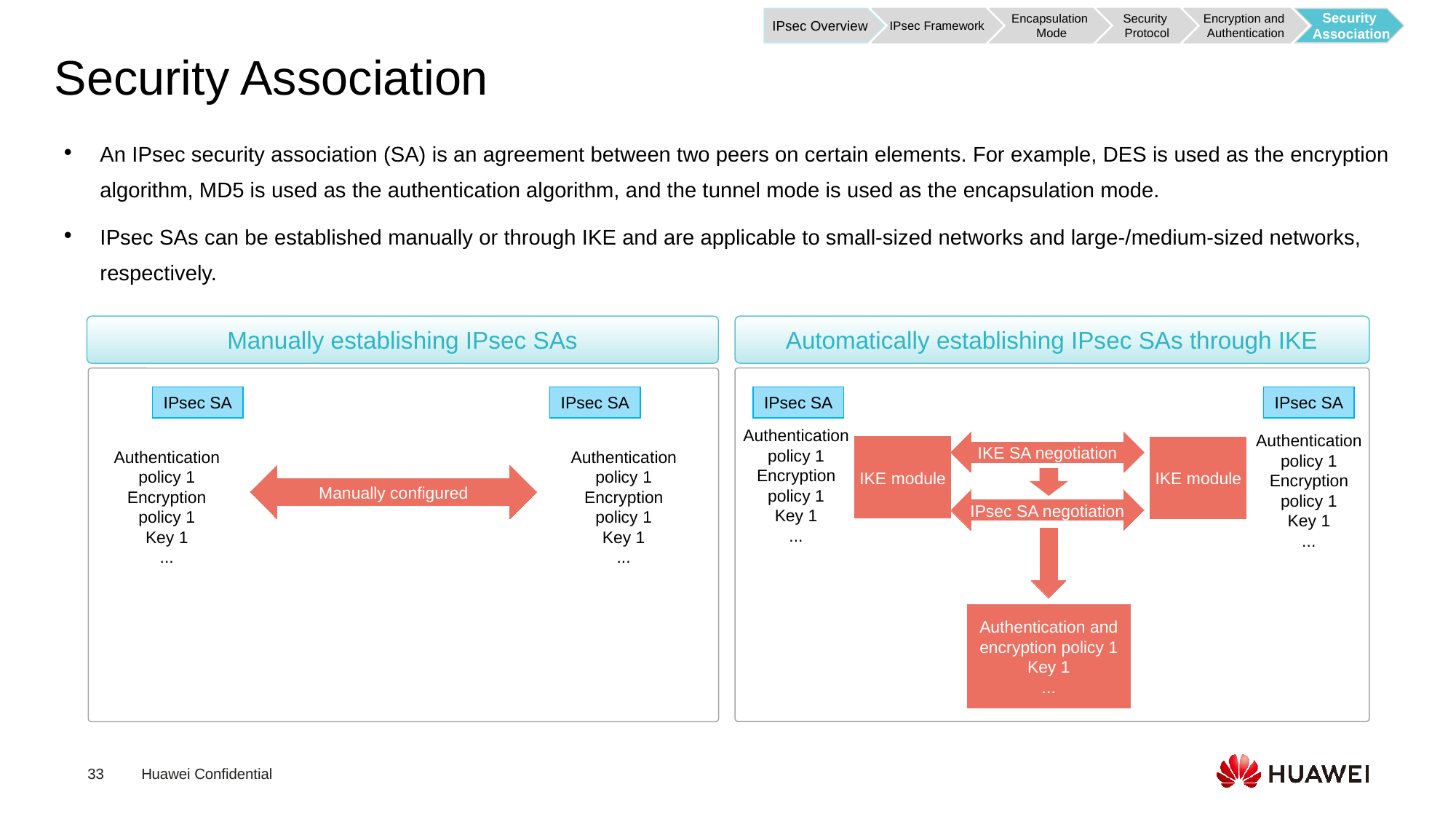

IPsec Overview
IPsec Framework
Encapsulation
 Mode
Security
Protocol
Encryption and
Authentication
Security
 Association
# Security Association
An IPsec security association (SA) is an agreement between two peers on certain elements. For example, DES is used as the encryption algorithm, MD5 is used as the authentication algorithm, and the tunnel mode is used as the encapsulation mode.
IPsec SAs can be established manually or through IKE and are applicable to small-sized networks and large-/medium-sized networks, respectively.
Manually establishing IPsec SAs
Automatically establishing IPsec SAs through IKE

IPsec SA
IPsec SA
IPsec SA
IPsec SA
Authentication policy 1
Encryption policy 1
Key 1
...
Authentication policy 1
Encryption policy 1
Key 1
...
IKE SA negotiation
IKE module
IKE module
Authentication policy 1
Encryption policy 1
Key 1
...
Authentication policy 1
Encryption policy 1
Key 1
...
Manually configured

IPsec SA negotiation

Authentication and encryption policy 1
Key 1
...